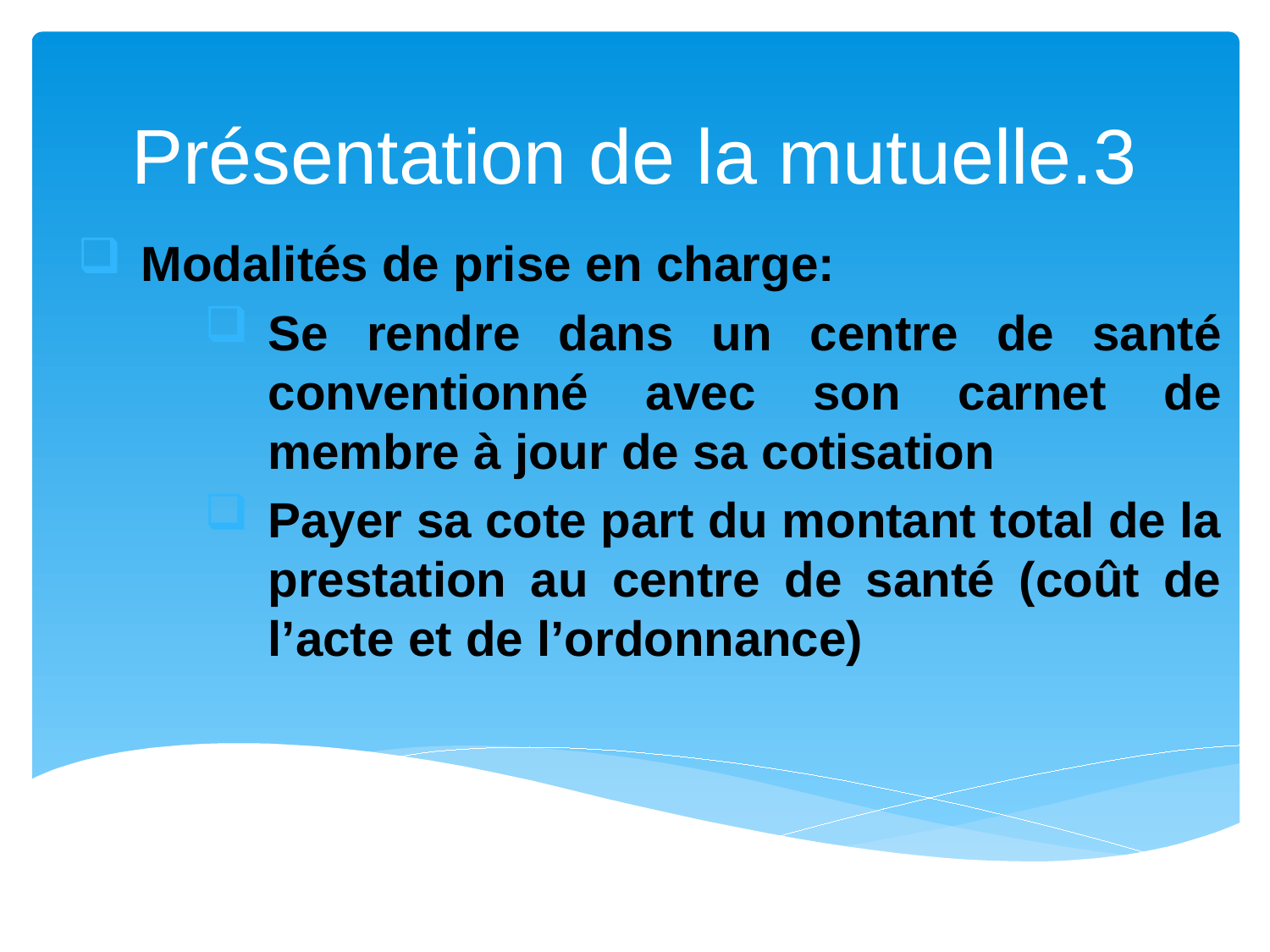

# Présentation de la mutuelle.3
Modalités de prise en charge:
Se rendre dans un centre de santé conventionné avec son carnet de membre à jour de sa cotisation
Payer sa cote part du montant total de la prestation au centre de santé (coût de l’acte et de l’ordonnance)